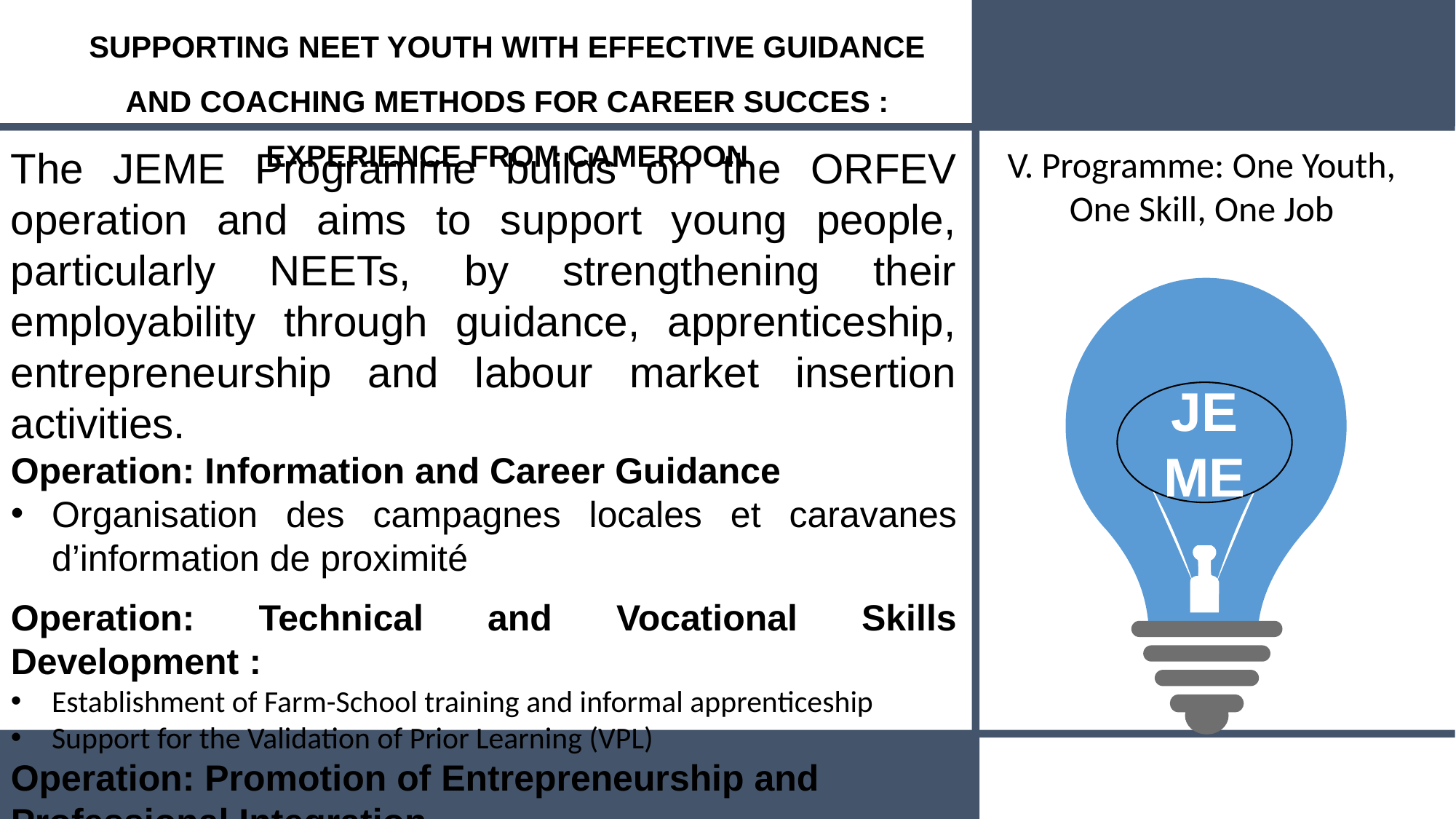

SUPPORTING NEET YOUTH WITH EFFECTIVE GUIDANCE AND COACHING METHODS FOR CAREER SUCCES : EXPERIENCE FROM CAMEROON
The JEME Programme builds on the ORFEV operation and aims to support young people, particularly NEETs, by strengthening their employability through guidance, apprenticeship, entrepreneurship and labour market insertion activities.
Operation: Information and Career Guidance
Organisation des campagnes locales et caravanes d’information de proximité

Operation: Technical and Vocational Skills Development :
Establishment of Farm-School training and informal apprenticeship
Support for the Validation of Prior Learning (VPL)
Operation: Promotion of Entrepreneurship and Professional Integration
Development of regional self-employment incubators
Career mentoring.
V. Programme: One Youth, One Skill, One Job
L

JEME